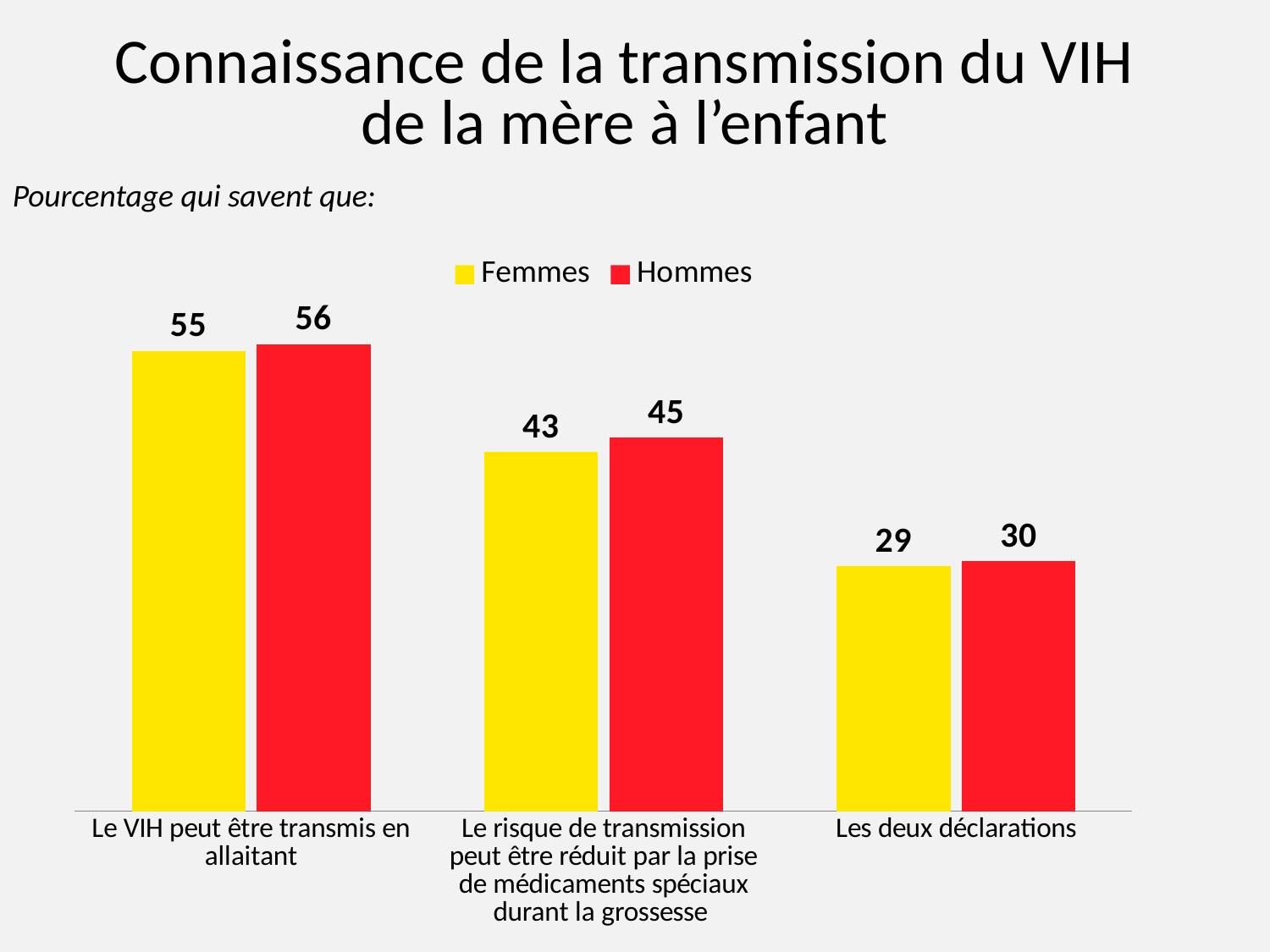

# Connaissance de la transmission du VIH de la mère à l’enfant
Pourcentage qui savent que:

### Chart

| Category | Femmes | Hommes |
|---|---|---|
| Le VIH peut être transmis en allaitant | 55.2 | 56.0 |
| Le risque de transmission peut être réduit par la prise de médicaments spéciaux durant la grossesse  | 43.1 | 44.8 |
| Les deux déclarations | 29.4 | 30.0 |